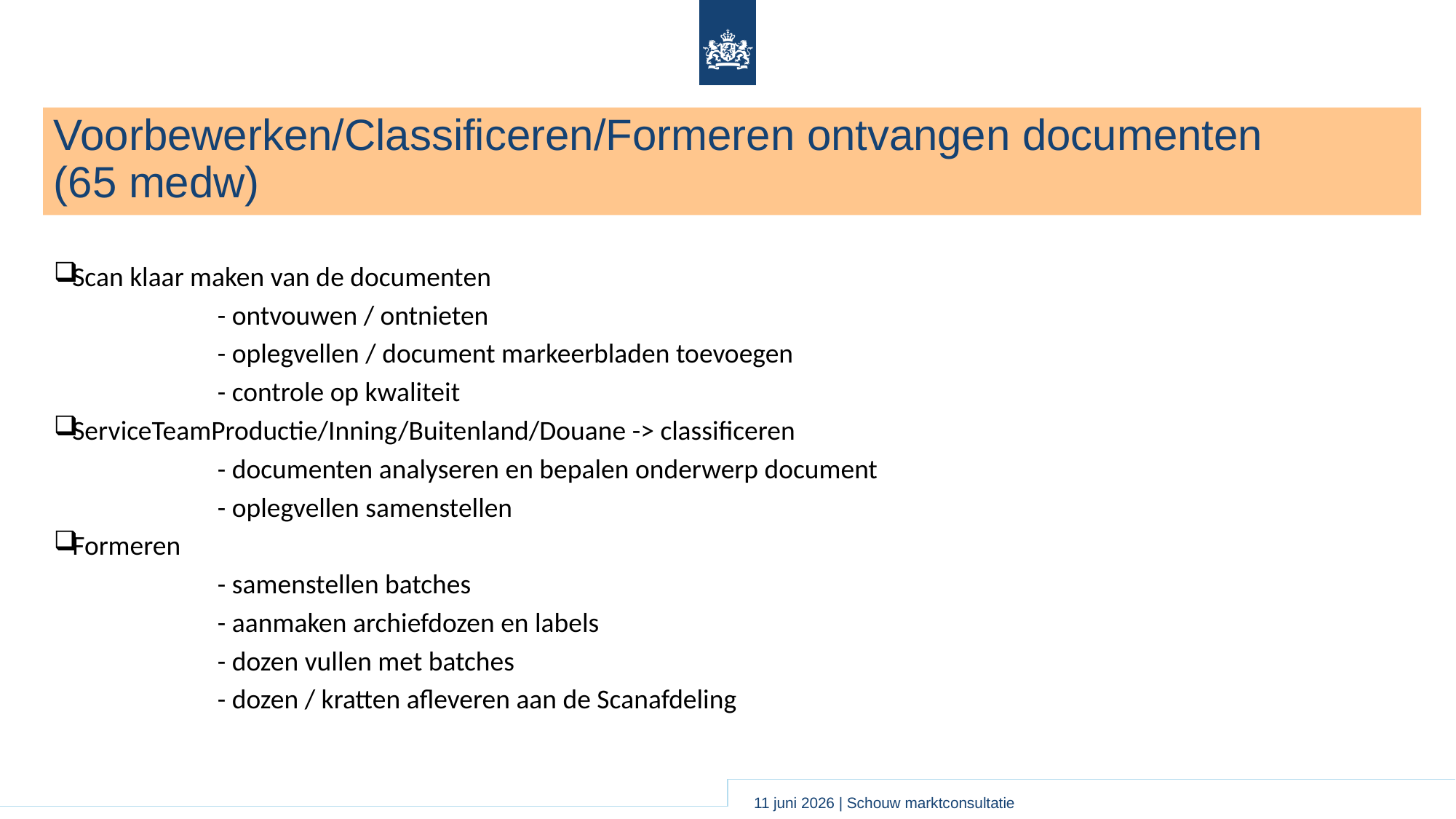

# Voorbewerken/Classificeren/Formeren ontvangen documenten (65 medw)

Scan klaar maken van de documenten
		- ontvouwen / ontnieten
		- oplegvellen / document markeerbladen toevoegen
		- controle op kwaliteit
ServiceTeamProductie/Inning/Buitenland/Douane -> classificeren
		- documenten analyseren en bepalen onderwerp document
		- oplegvellen samenstellen
Formeren
		- samenstellen batches
		- aanmaken archiefdozen en labels
		- dozen vullen met batches
		- dozen / kratten afleveren aan de Scanafdeling

11 juni 2026 | Schouw marktconsultatie